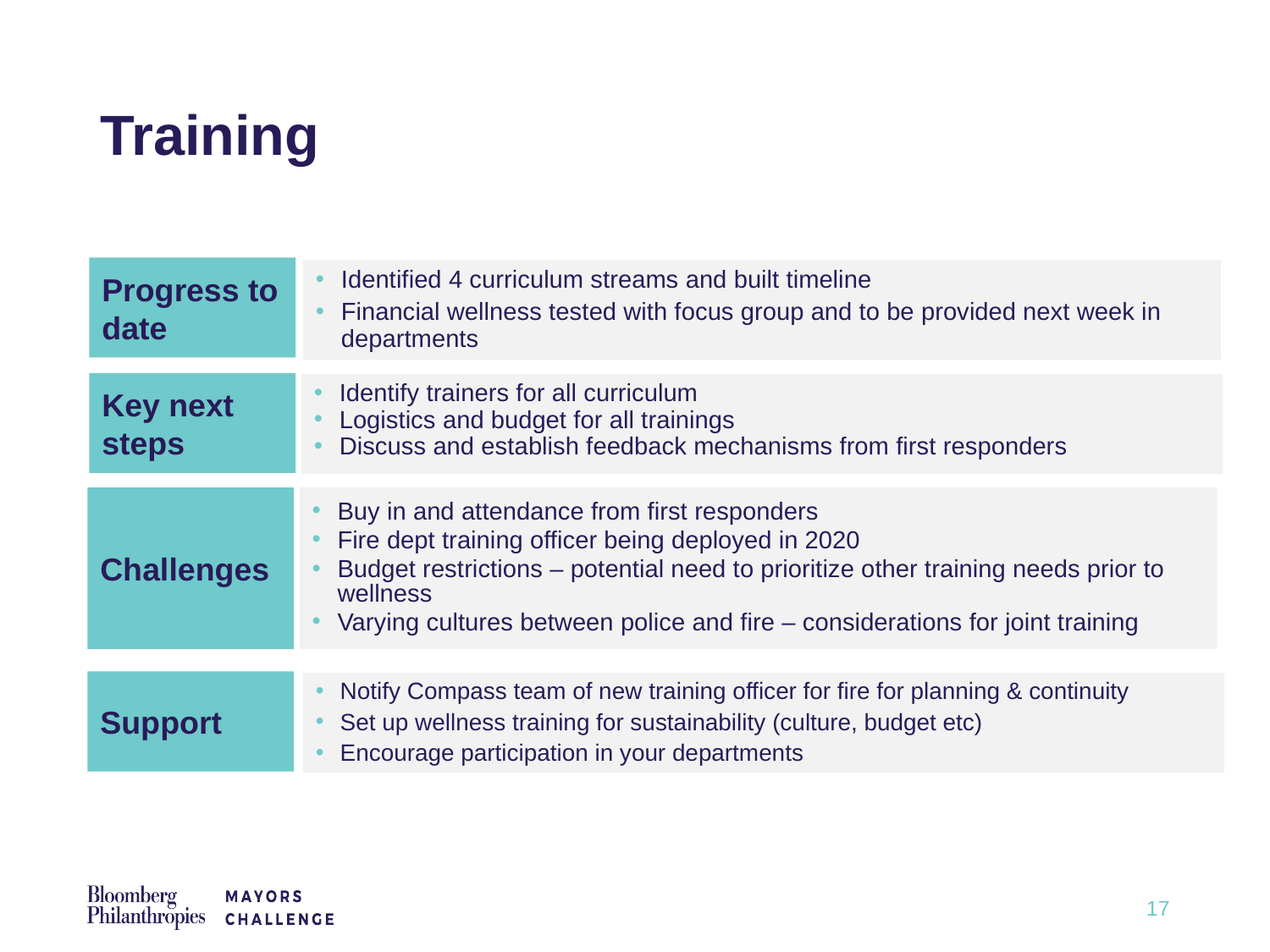

# Training

Progress to date
Identified 4 curriculum streams and built timeline
Financial wellness tested with focus group and to be provided next week in departments
Key next steps
Identify trainers for all curriculum
Logistics and budget for all trainings
Discuss and establish feedback mechanisms from first responders

Buy in and attendance from first responders
Fire dept training officer being deployed in 2020
Budget restrictions – potential need to prioritize other training needs prior to wellness
Varying cultures between police and fire – considerations for joint training
Challenges
Support
Notify Compass team of new training officer for fire for planning & continuity
Set up wellness training for sustainability (culture, budget etc)
Encourage participation in your departments
17